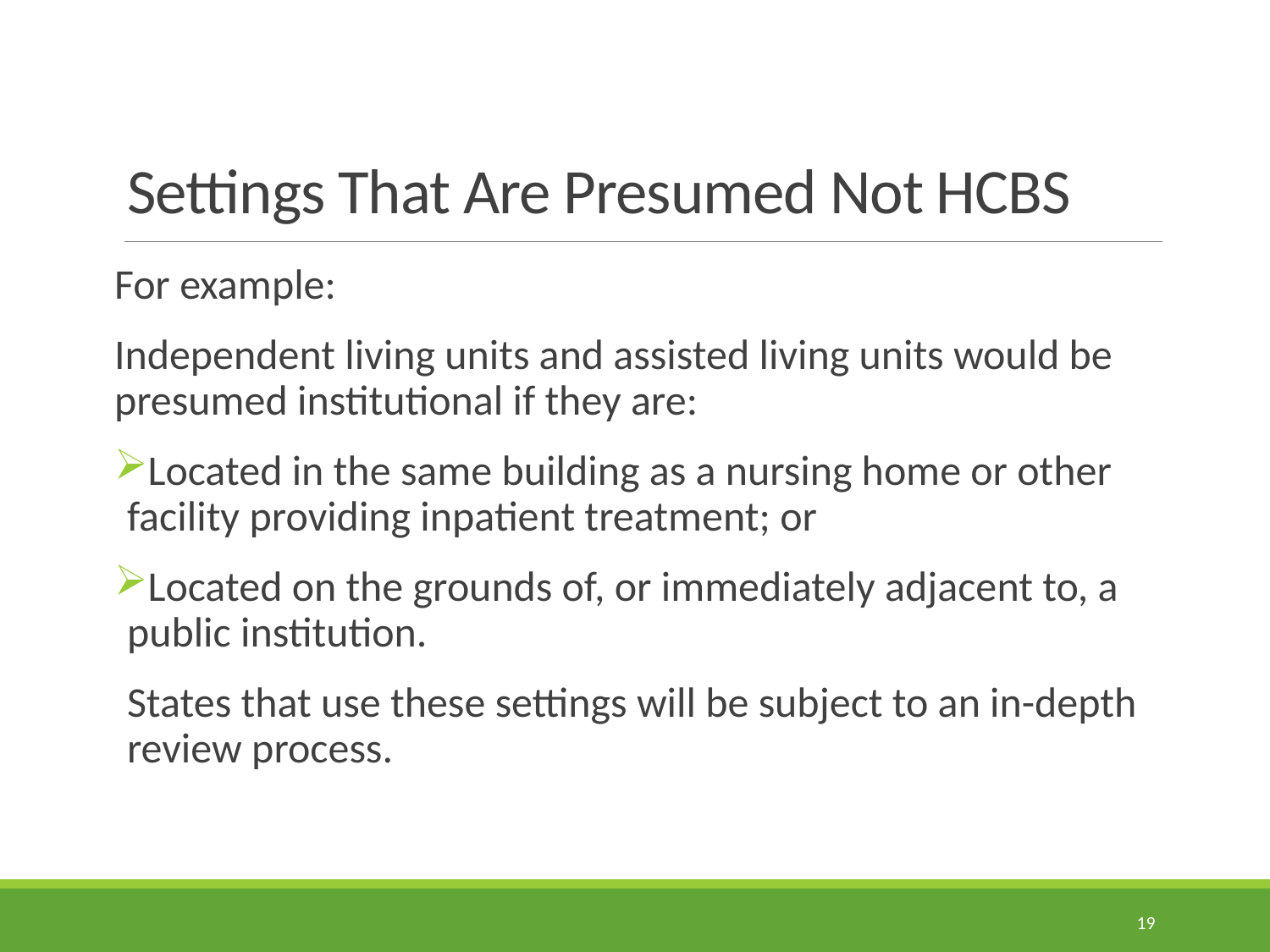

# Settings That Are Presumed Not HCBS
For example:
Independent living units and assisted living units would be presumed institutional if they are:
Located in the same building as a nursing home or other facility providing inpatient treatment; or
Located on the grounds of, or immediately adjacent to, a public institution.
States that use these settings will be subject to an in-depth review process.

19